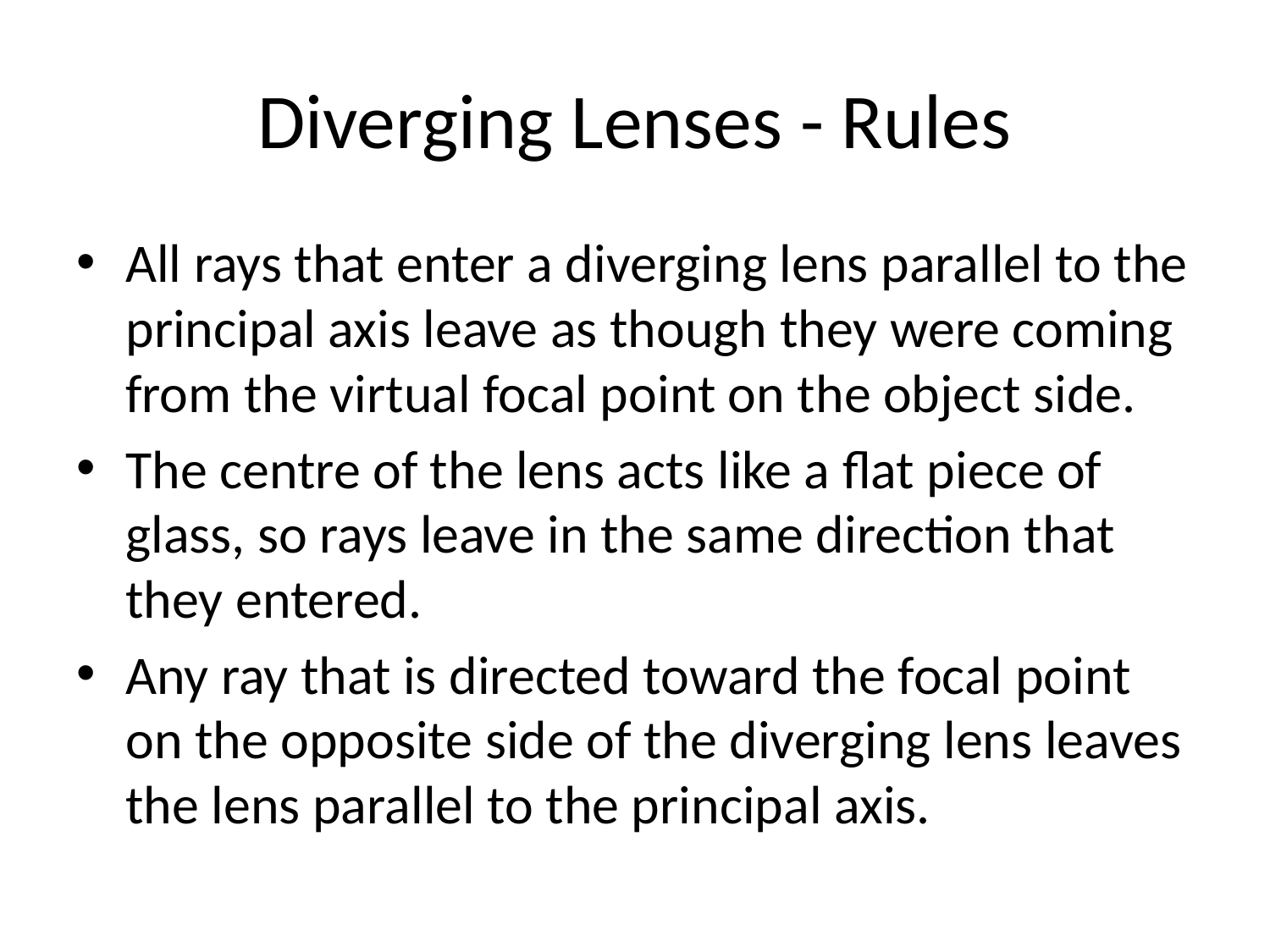

# Diverging Lenses - Rules
All rays that enter a diverging lens parallel to the principal axis leave as though they were coming from the virtual focal point on the object side.
The centre of the lens acts like a flat piece of glass, so rays leave in the same direction that they entered.
Any ray that is directed toward the focal point on the opposite side of the diverging lens leaves the lens parallel to the principal axis.